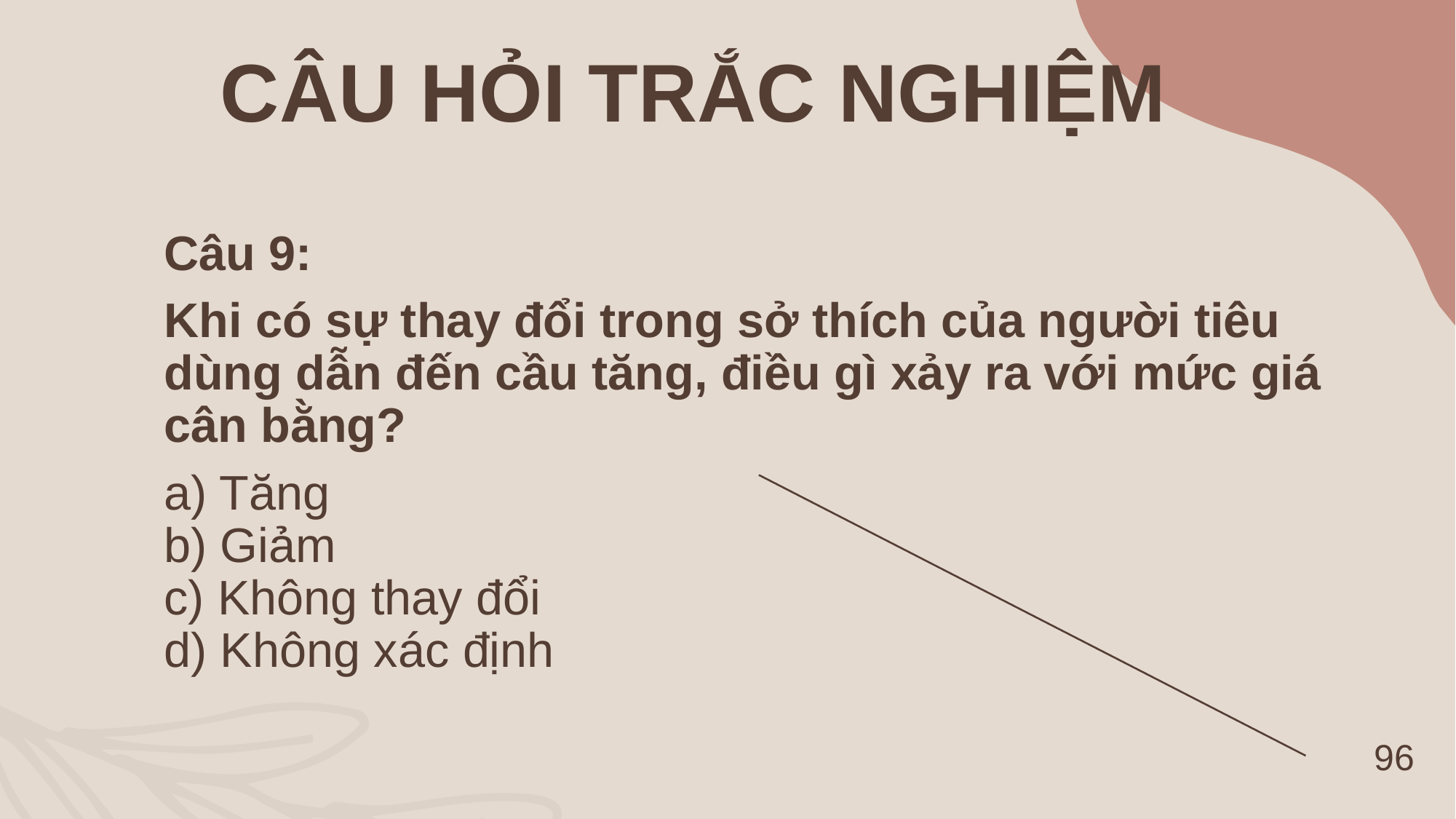

CÂU HỎI TRẮC NGHIỆM
Câu 9:
Khi có sự thay đổi trong sở thích của người tiêu dùng dẫn đến cầu tăng, điều gì xảy ra với mức giá cân bằng?
a) Tăng
b) Giảm
c) Không thay đổi
d) Không xác định
96